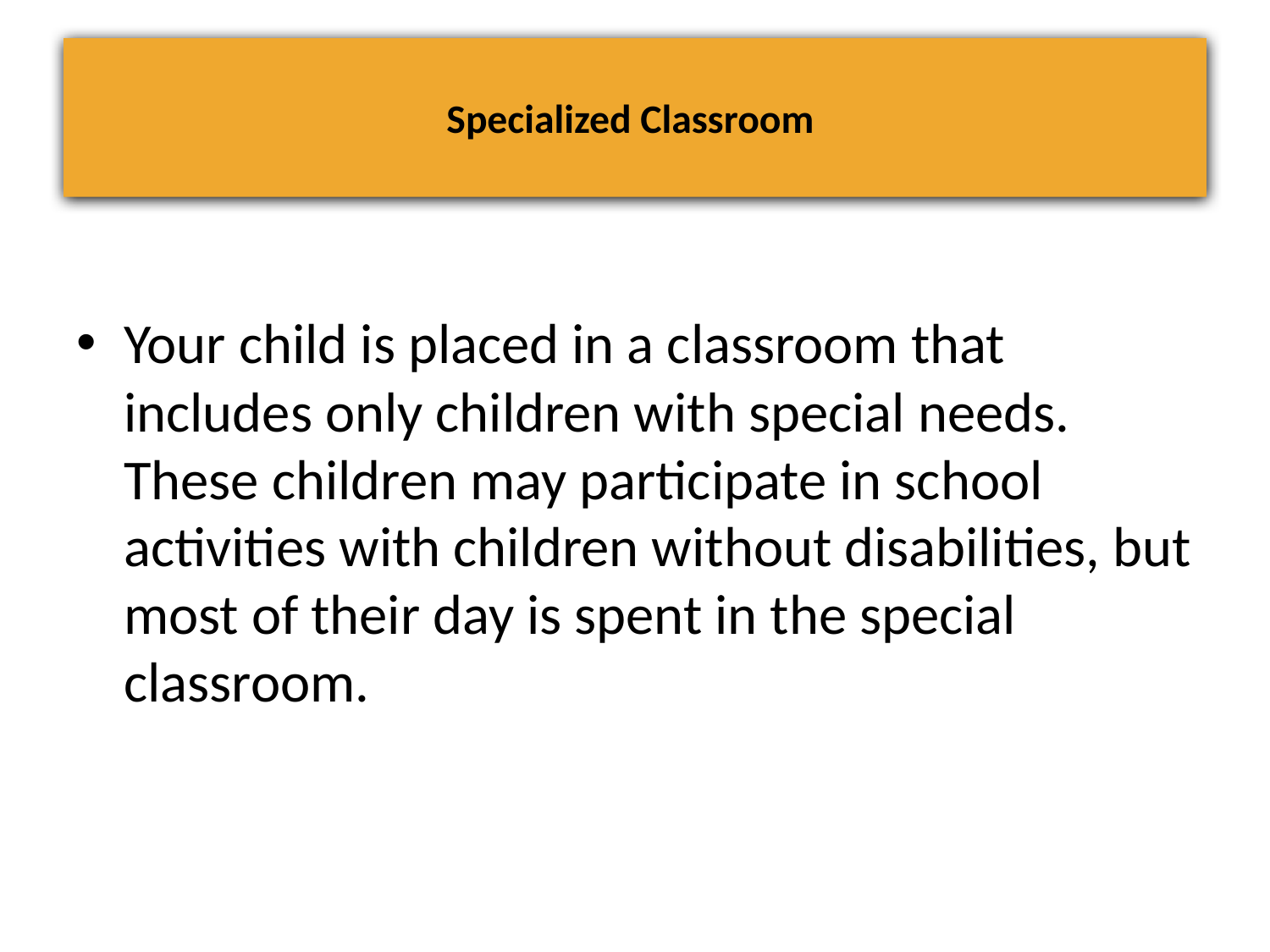

# Specialized Classroom

Your child is placed in a classroom that includes only children with special needs. These children may participate in school activities with children without disabilities, but most of their day is spent in the special classroom.